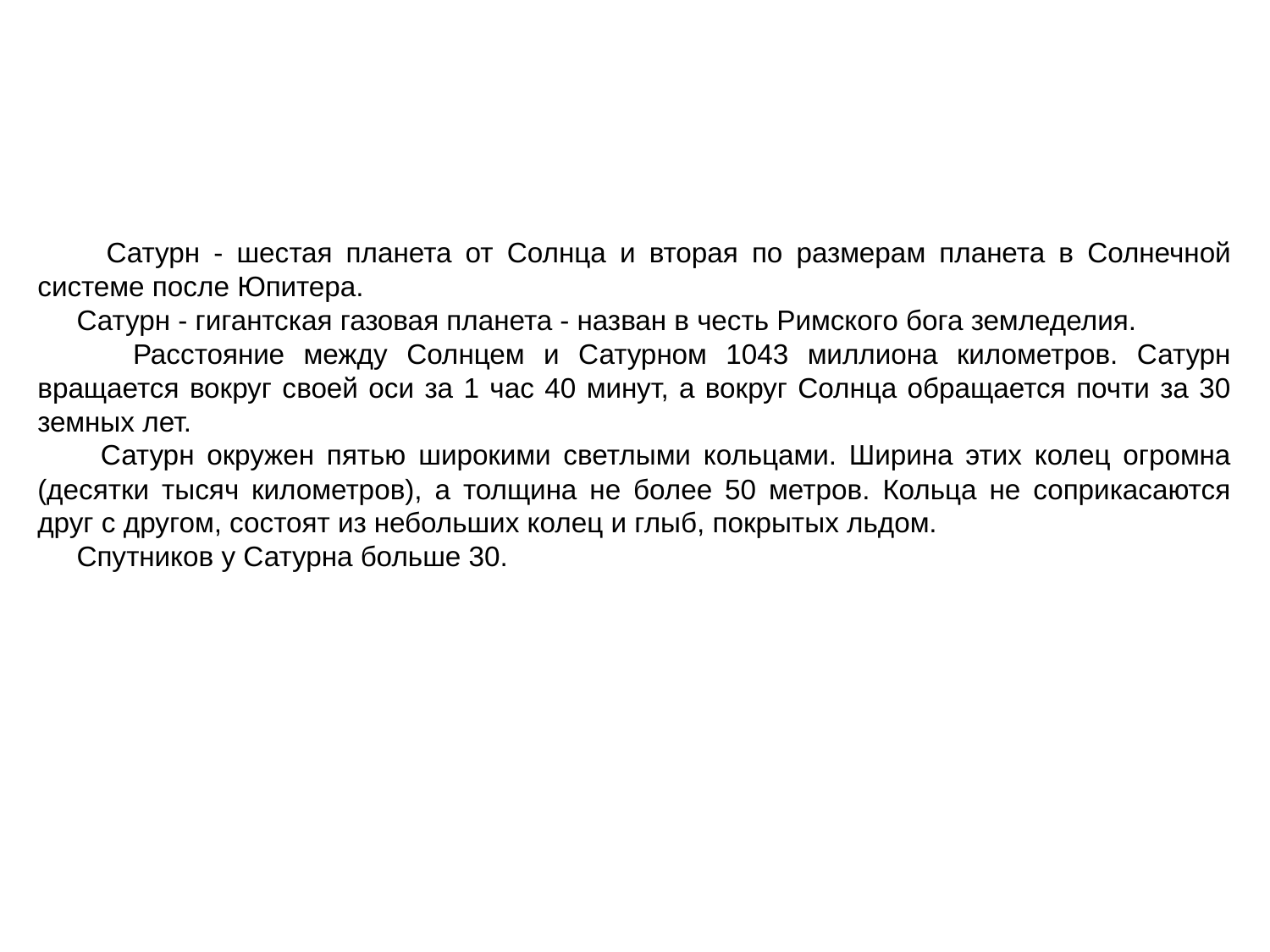

Сатурн - шестая планета от Солнца и вторая по размерам планета в Солнечной системе после Юпитера.
     Сатурн - гигантская газовая планета - назван в честь Римского бога земледелия.
     Расстояние между Солнцем и Сатурном 1043 миллиона километров. Сатурн вращается вокруг своей оси за 1 час 40 минут, а вокруг Солнца обращается почти за 30 земных лет.
     Сатурн окружен пятью широкими светлыми кольцами. Ширина этих колец огромна (десятки тысяч километров), а толщина не более 50 метров. Кольца не соприкасаются друг с другом, состоят из небольших колец и глыб, покрытых льдом.
     Спутников у Сатурна больше 30.